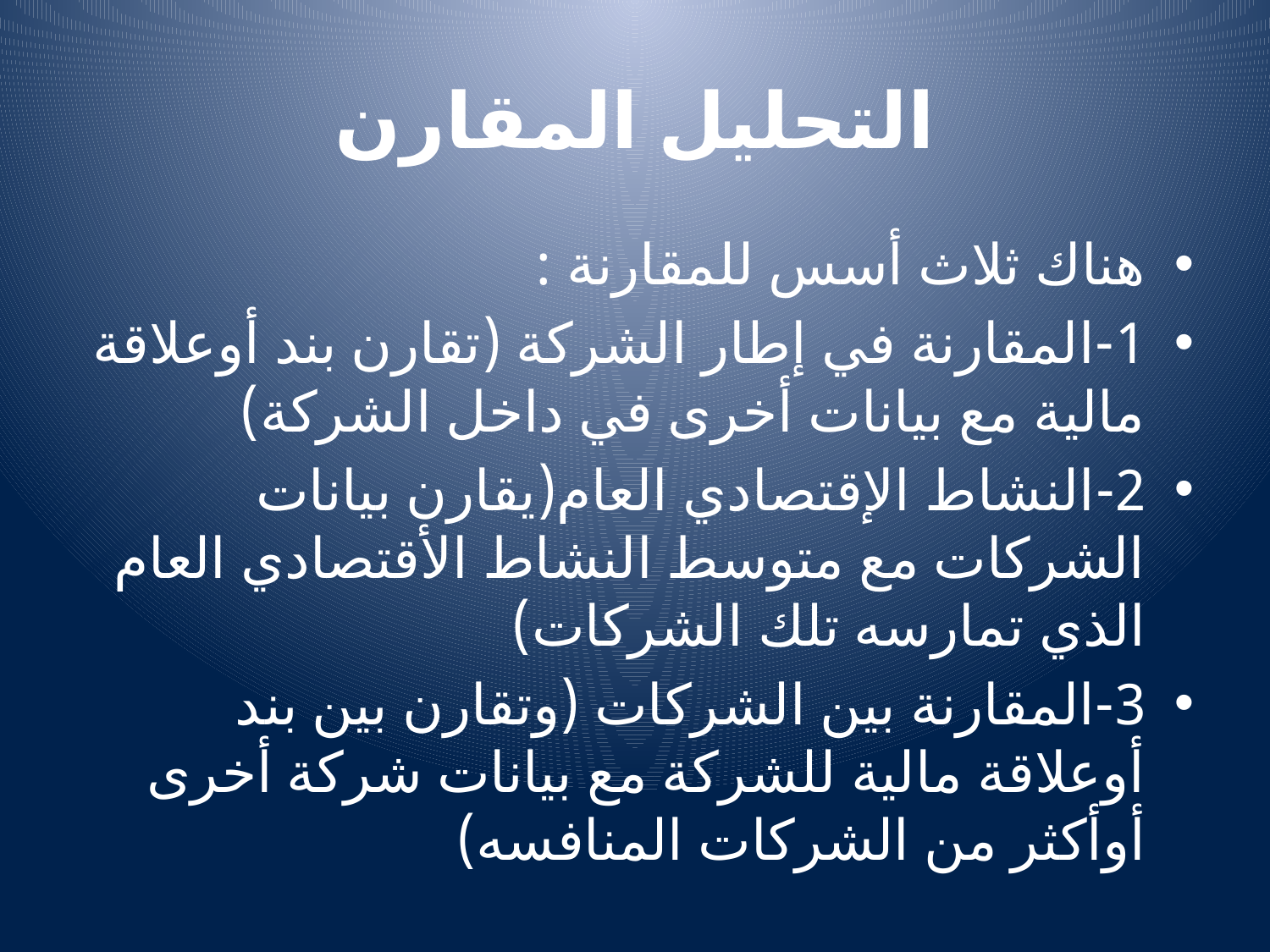

# التحليل المقارن
هناك ثلاث أسس للمقارنة :
1-المقارنة في إطار الشركة (تقارن بند أوعلاقة مالية مع بيانات أخرى في داخل الشركة)
2-النشاط الإقتصادي العام(يقارن بيانات الشركات مع متوسط النشاط الأقتصادي العام الذي تمارسه تلك الشركات)
3-المقارنة بين الشركات (وتقارن بين بند أوعلاقة مالية للشركة مع بيانات شركة أخرى أوأكثر من الشركات المنافسه)